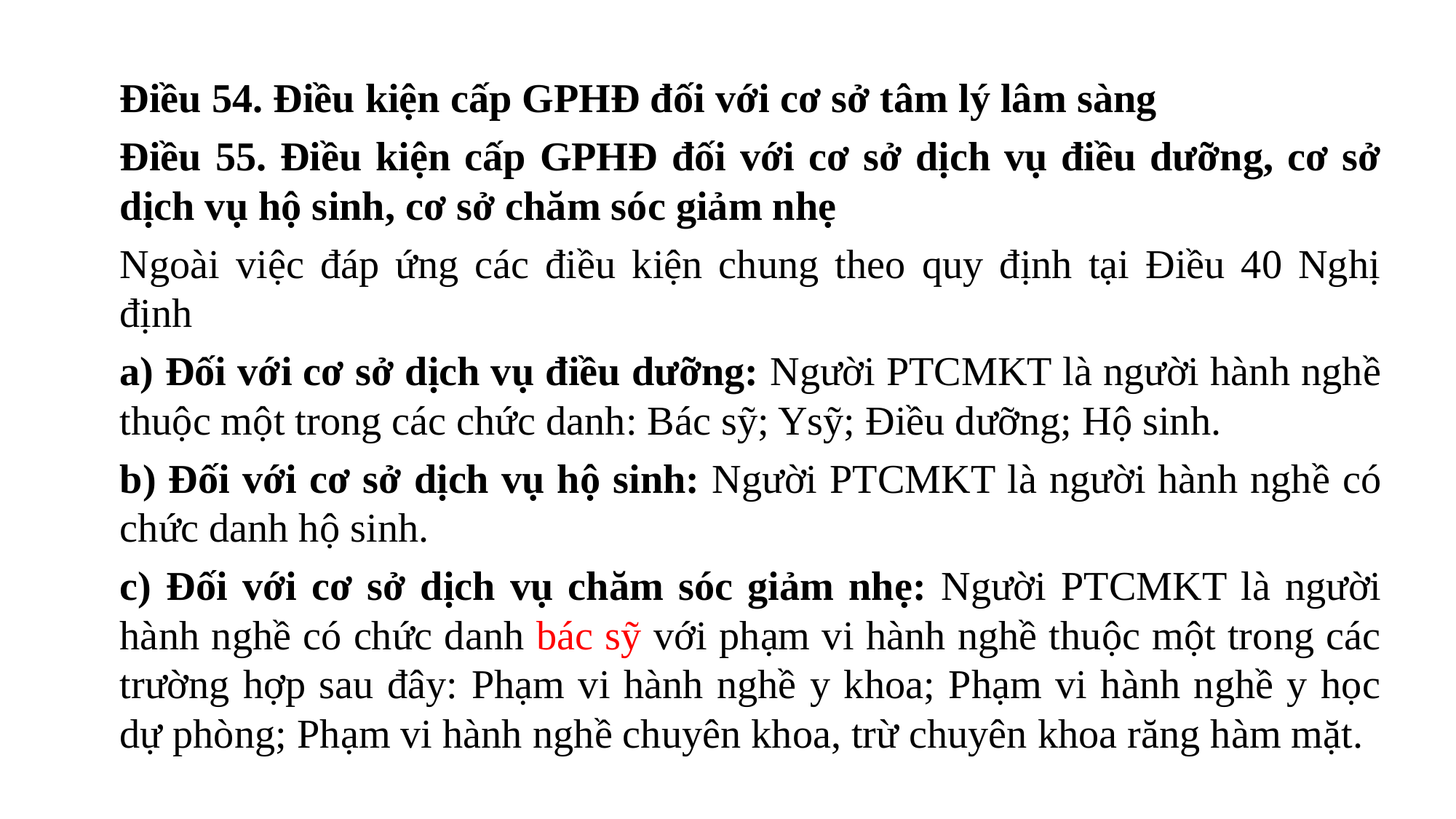

Điều 54. Điều kiện cấp GPHĐ đối với cơ sở tâm lý lâm sàng
Điều 55. Điều kiện cấp GPHĐ đối với cơ sở dịch vụ điều dưỡng, cơ sở dịch vụ hộ sinh, cơ sở chăm sóc giảm nhẹ
Ngoài việc đáp ứng các điều kiện chung theo quy định tại Điều 40 Nghị định
a) Đối với cơ sở dịch vụ điều dưỡng: Người PTCMKT là người hành nghề thuộc một trong các chức danh: Bác sỹ; Ysỹ; Điều dưỡng; Hộ sinh.
b) Đối với cơ sở dịch vụ hộ sinh: Người PTCMKT là người hành nghề có chức danh hộ sinh.
c) Đối với cơ sở dịch vụ chăm sóc giảm nhẹ: Người PTCMKT là người hành nghề có chức danh bác sỹ với phạm vi hành nghề thuộc một trong các trường hợp sau đây: Phạm vi hành nghề y khoa; Phạm vi hành nghề y học dự phòng; Phạm vi hành nghề chuyên khoa, trừ chuyên khoa răng hàm mặt.